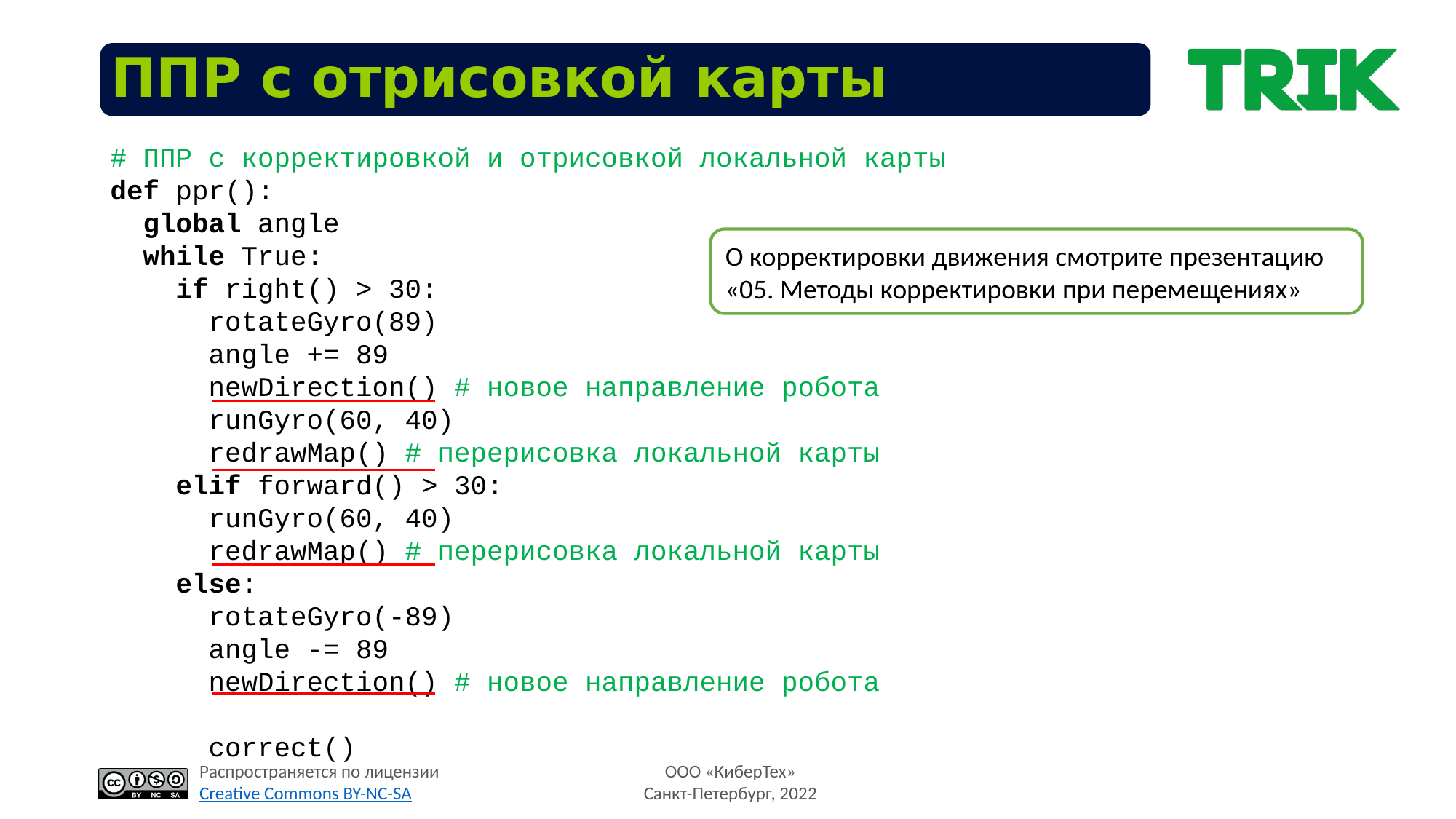

ППР с отрисовкой карты
# ППР c корректировкой и отрисовкой локальной карты
def ppr():
  global angle
  while True:
    if right() > 30:
      rotateGyro(89)
      angle += 89
      newDirection() # новое направление робота
      runGyro(60, 40)
      redrawMap() # перерисовка локальной карты
    elif forward() > 30:
      runGyro(60, 40)
      redrawMap() # перерисовка локальной карты
    else:
      rotateGyro(-89)
      angle -= 89
      newDirection() # новое направление робота
      correct()
О корректировки движения смотрите презентацию «05. Методы корректировки при перемещениях»